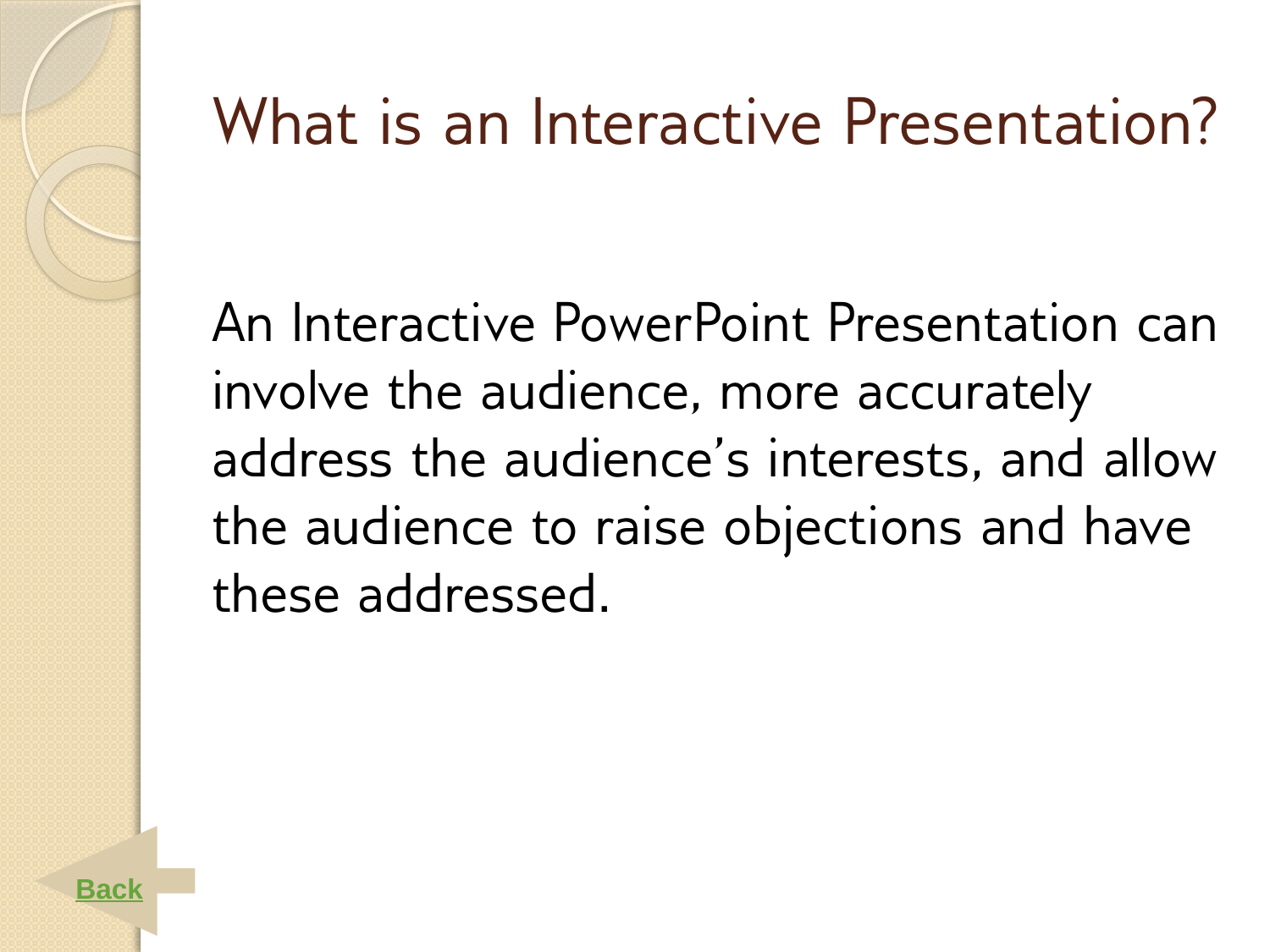

# What is an Interactive Presentation?

An Interactive PowerPoint Presentation can involve the audience, more accurately address the audience’s interests, and allow the audience to raise objections and have these addressed.

Back